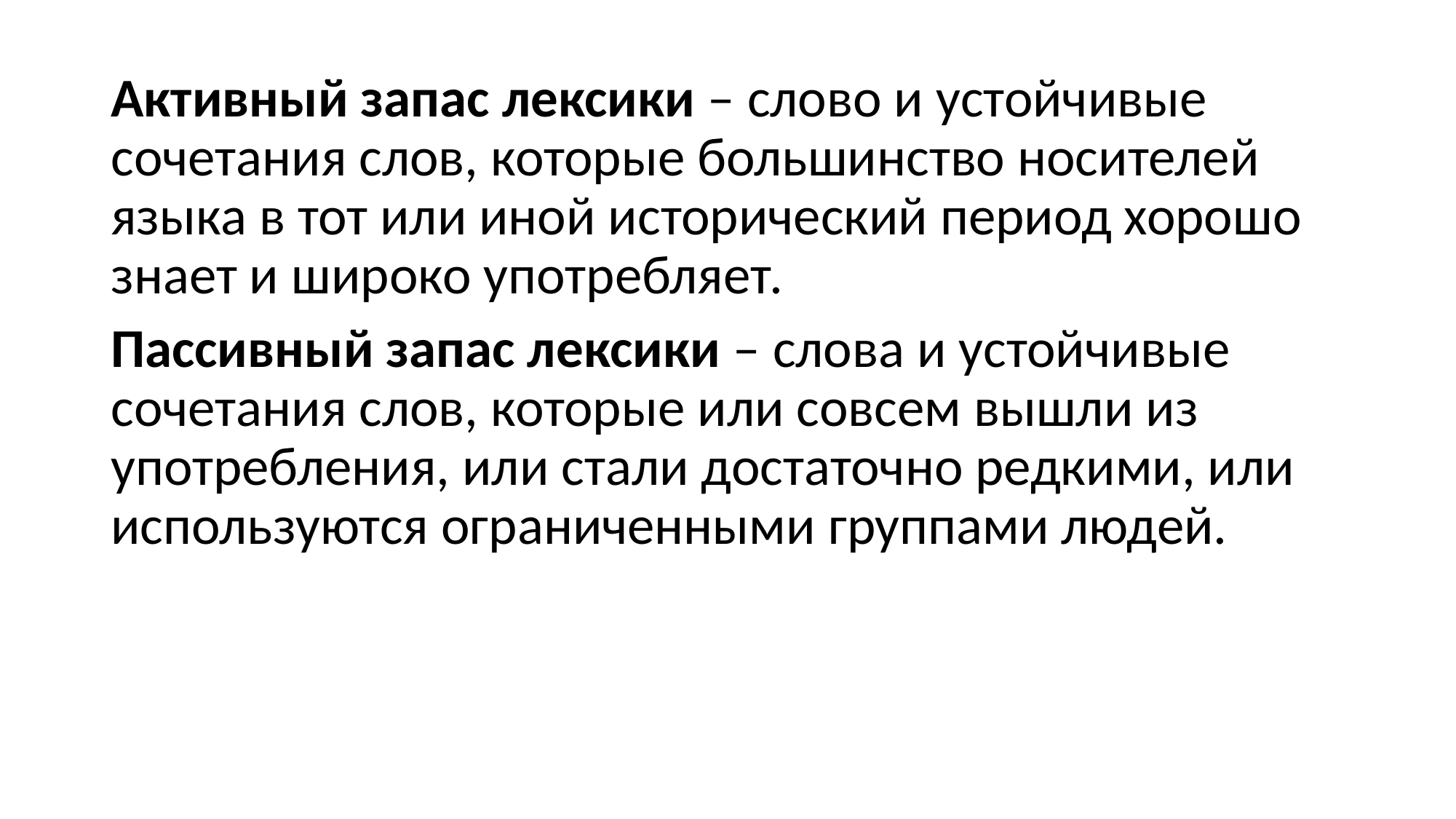

Активный запас лексики – слово и устойчивые сочетания слов, которые большинство носителей языка в тот или иной исторический период хорошо знает и широко употребляет.
Пассивный запас лексики – слова и устойчивые сочетания слов, которые или совсем вышли из употребления, или стали достаточно редкими, или используются ограниченными группами людей.